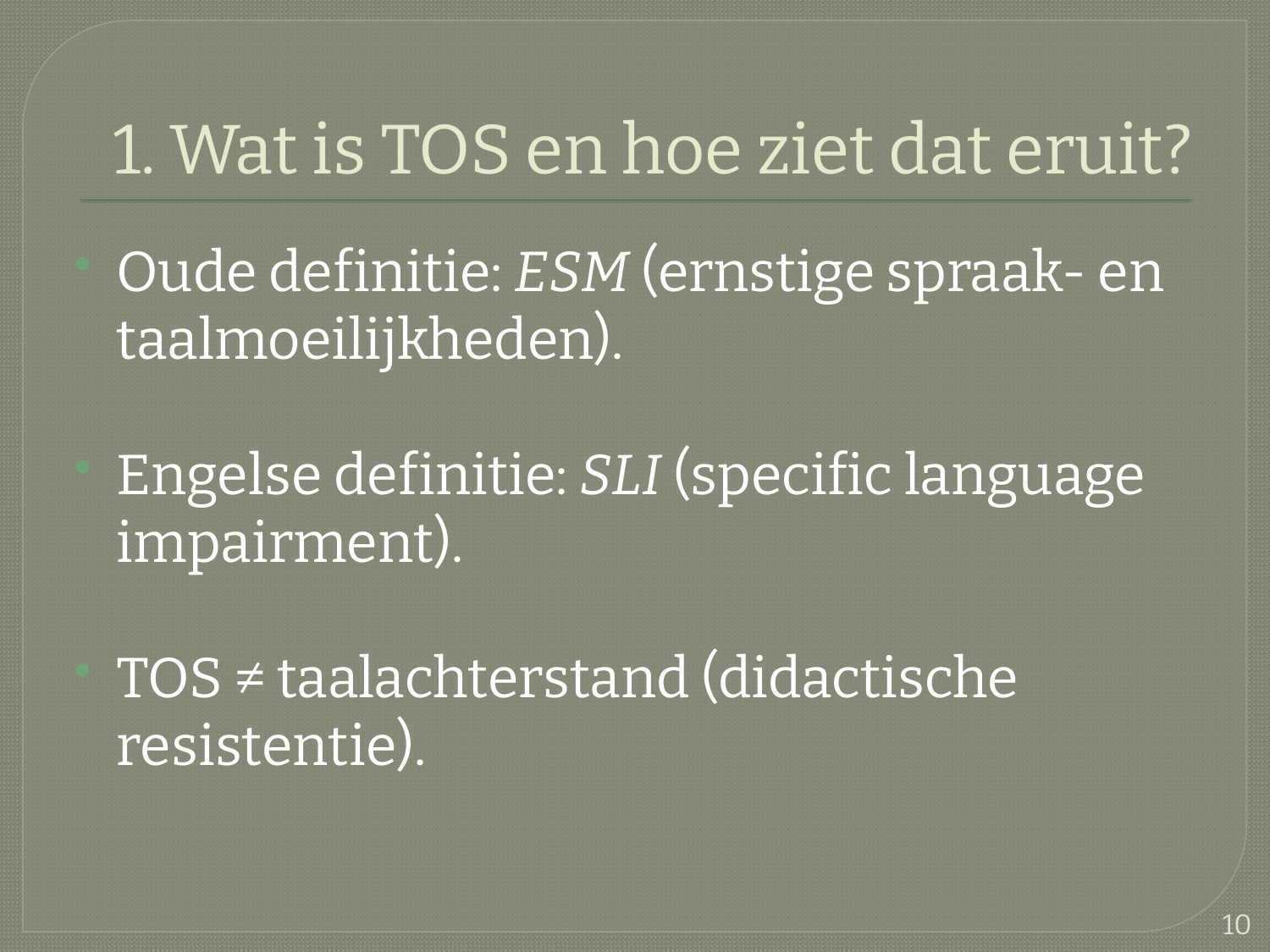

# 1. Wat is TOS en hoe ziet dat eruit?
Oude definitie: ESM (ernstige spraak- en taalmoeilijkheden).

Engelse definitie: SLI (specific language impairment).

TOS ≠ taalachterstand (didactische resistentie).

10